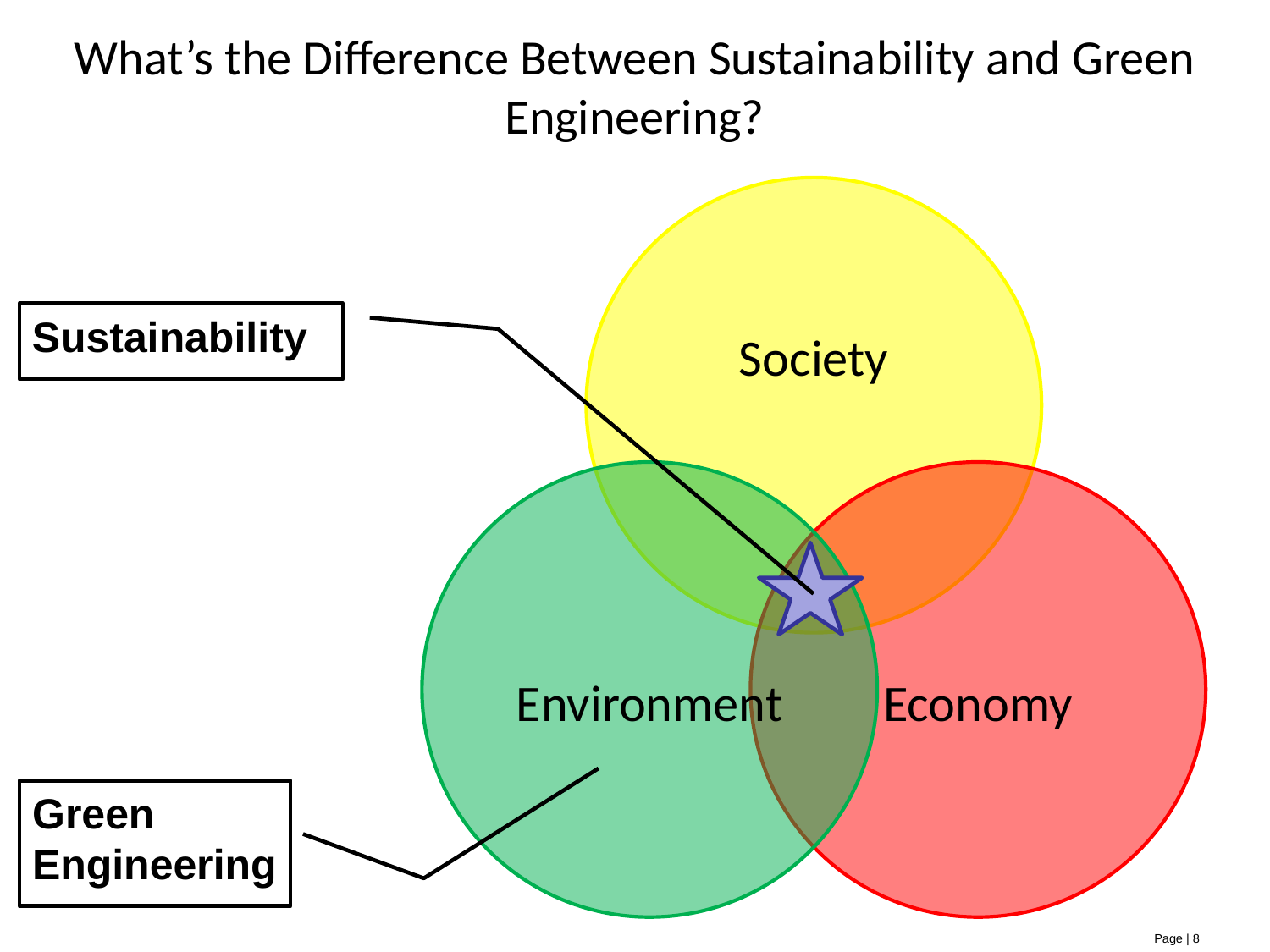

# What’s the Difference Between Sustainability and Green Engineering?
Society
Economy
Environment
Sustainability

Green Engineering